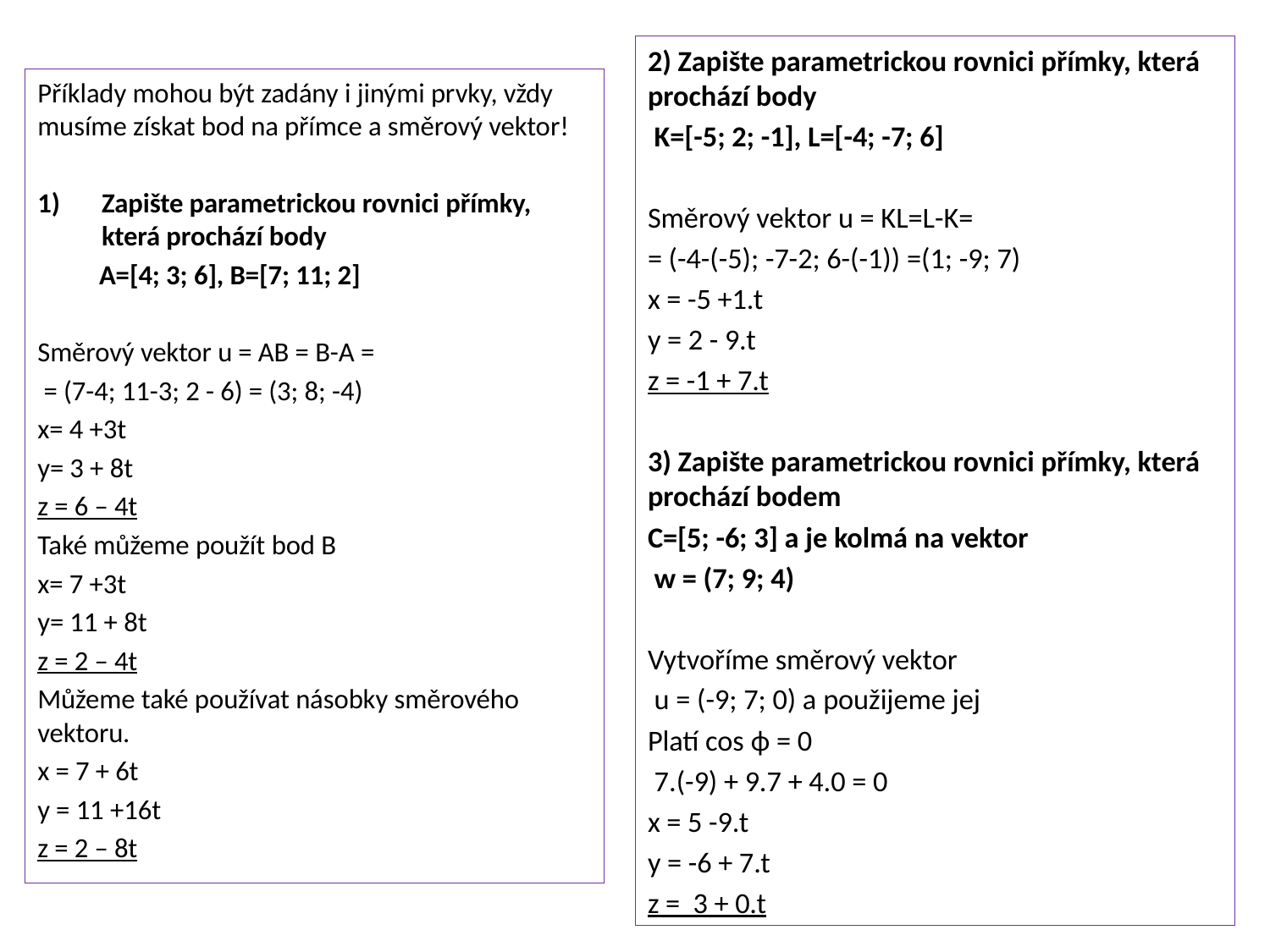

2) Zapište parametrickou rovnici přímky, která prochází body
 K=[-5; 2; -1], L=[-4; -7; 6]

Směrový vektor u = KL=L-K=
= (-4-(-5); -7-2; 6-(-1)) =(1; -9; 7)
x = -5 +1.t
y = 2 - 9.t
z = -1 + 7.t

3) Zapište parametrickou rovnici přímky, která prochází bodem
C=[5; -6; 3] a je kolmá na vektor
 w = (7; 9; 4)

Vytvoříme směrový vektor
 u = (-9; 7; 0) a použijeme jej
Platí cos ϕ = 0
 7.(-9) + 9.7 + 4.0 = 0
x = 5 -9.t
y = -6 + 7.t
z =  3 + 0.t

Příklady mohou být zadány i jinými prvky, vždy musíme získat bod na přímce a směrový vektor!

Zapište parametrickou rovnici přímky, která prochází body
          A=[4; 3; 6], B=[7; 11; 2]

Směrový vektor u = AB = B-A =
 = (7-4; 11-3; 2 - 6) = (3; 8; -4)
x= 4 +3t
y= 3 + 8t
z = 6 – 4t
Také můžeme použít bod B
x= 7 +3t
y= 11 + 8t
z = 2 – 4t
Můžeme také používat násobky směrového vektoru.
x = 7 + 6t
y = 11 +16t
z = 2 – 8t